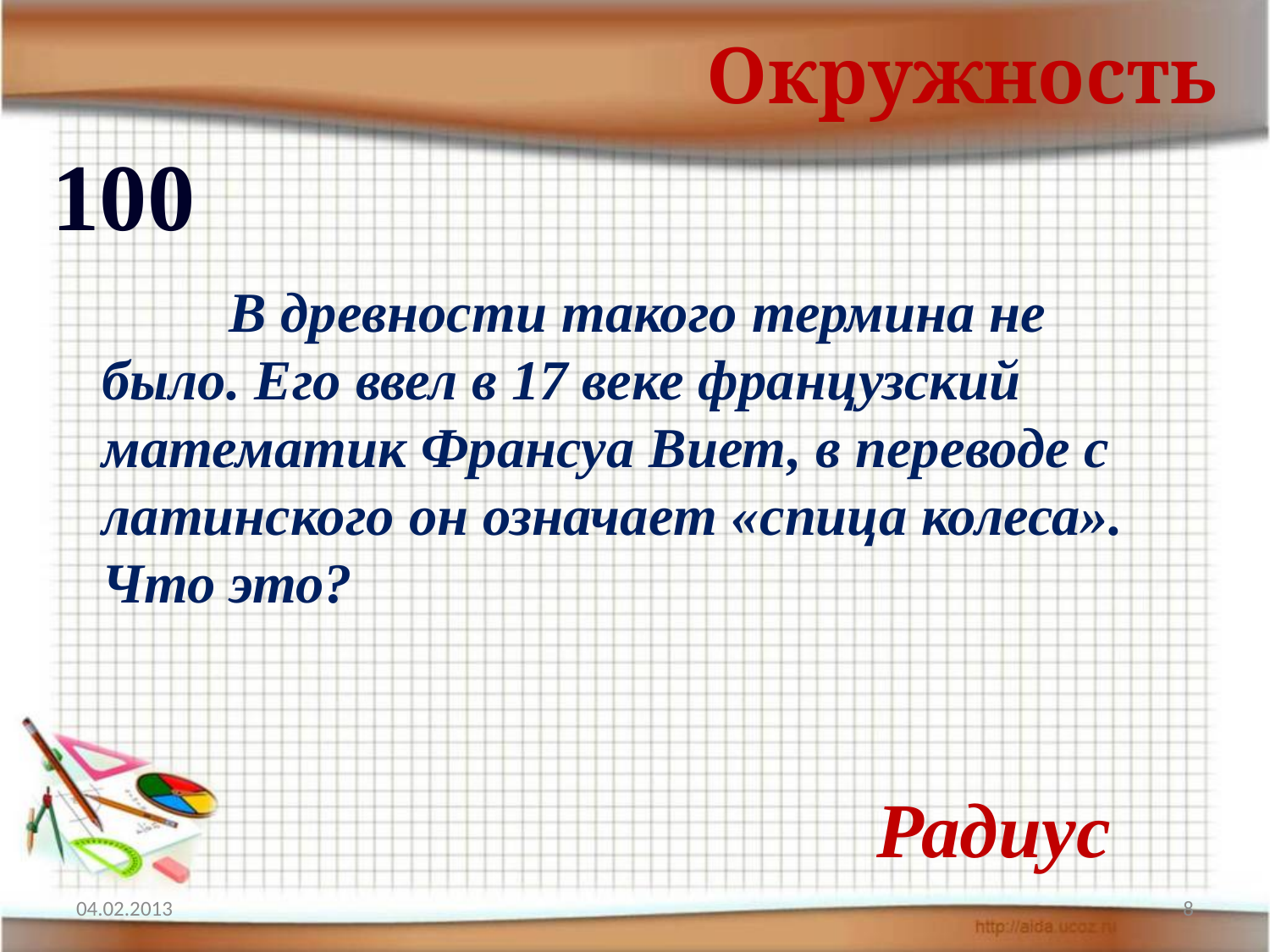

Окружность
100
	В древности такого термина не было. Его ввел в 17 веке французский математик Франсуа Виет, в переводе с латинского он означает «спица колеса». Что это?
Радиус
04.02.2013
8